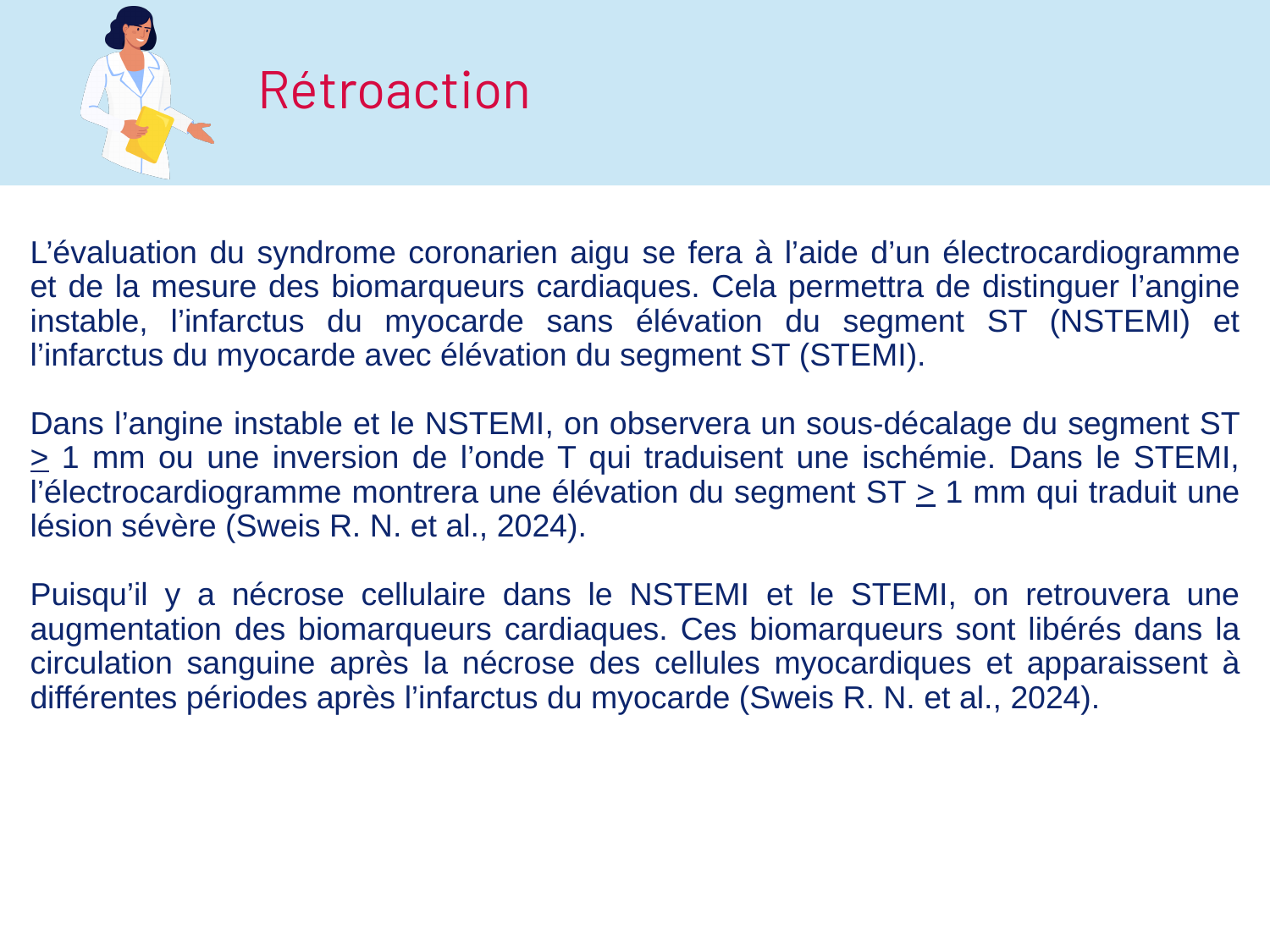

# Rétroaction

L’évaluation du syndrome coronarien aigu se fera à l’aide d’un électrocardiogramme et de la mesure des biomarqueurs cardiaques. Cela permettra de distinguer l’angine instable, l’infarctus du myocarde sans élévation du segment ST (NSTEMI) et l’infarctus du myocarde avec élévation du segment ST (STEMI).

Dans l’angine instable et le NSTEMI, on observera un sous-décalage du segment ST > 1 mm ou une inversion de l’onde T qui traduisent une ischémie. Dans le STEMI, l’électrocardiogramme montrera une élévation du segment ST > 1 mm qui traduit une lésion sévère (Sweis R. N. et al., 2024).

Puisqu’il y a nécrose cellulaire dans le NSTEMI et le STEMI, on retrouvera une augmentation des biomarqueurs cardiaques. Ces biomarqueurs sont libérés dans la circulation sanguine après la nécrose des cellules myocardiques et apparaissent à différentes périodes après l’infarctus du myocarde (Sweis R. N. et al., 2024).